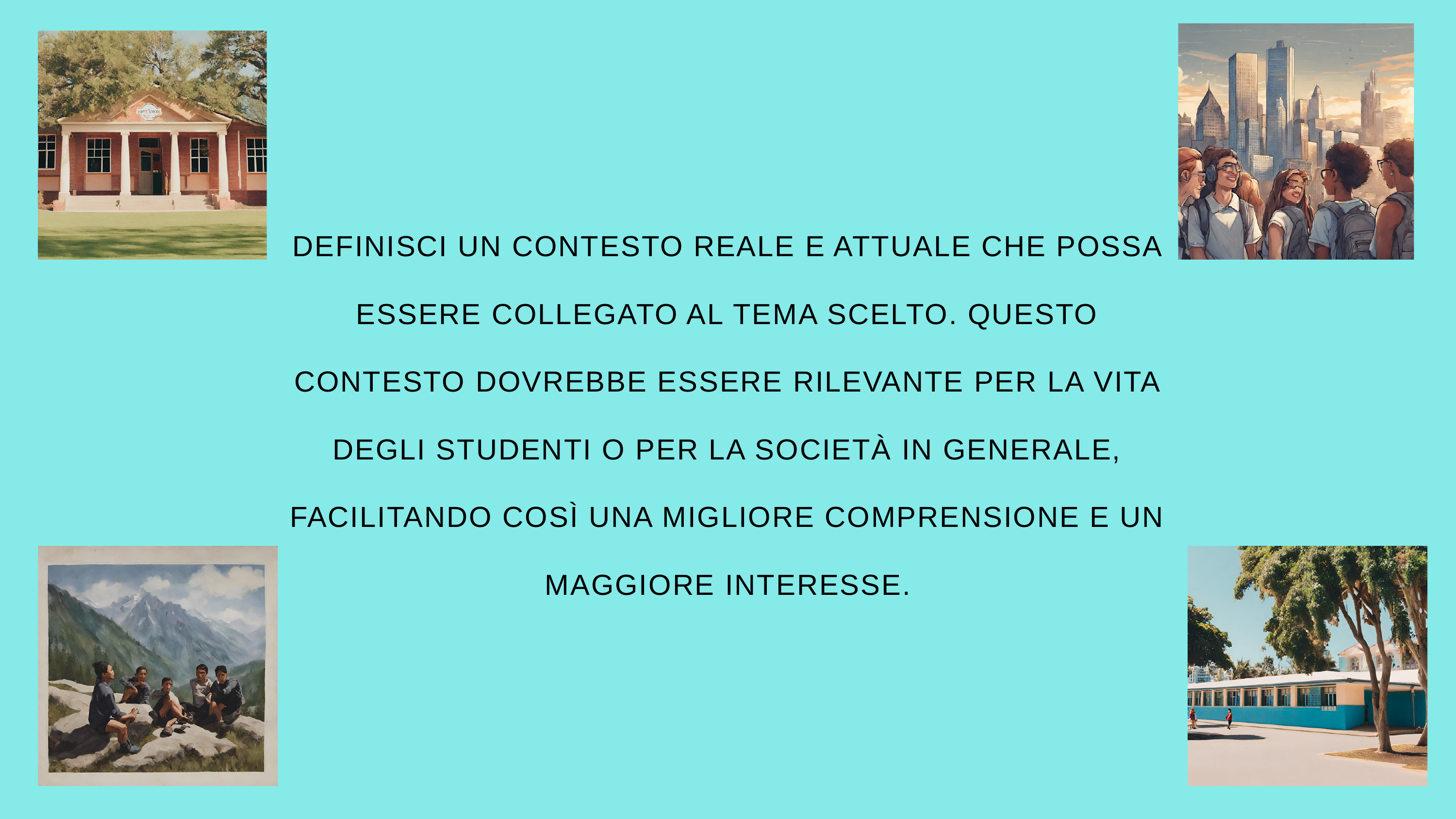

DEFINISCI UN CONTESTO REALE E ATTUALE CHE POSSA ESSERE COLLEGATO AL TEMA SCELTO. QUESTO CONTESTO DOVREBBE ESSERE RILEVANTE PER LA VITA DEGLI STUDENTI O PER LA SOCIETÀ IN GENERALE, FACILITANDO COSÌ UNA MIGLIORE COMPRENSIONE E UN MAGGIORE INTERESSE.